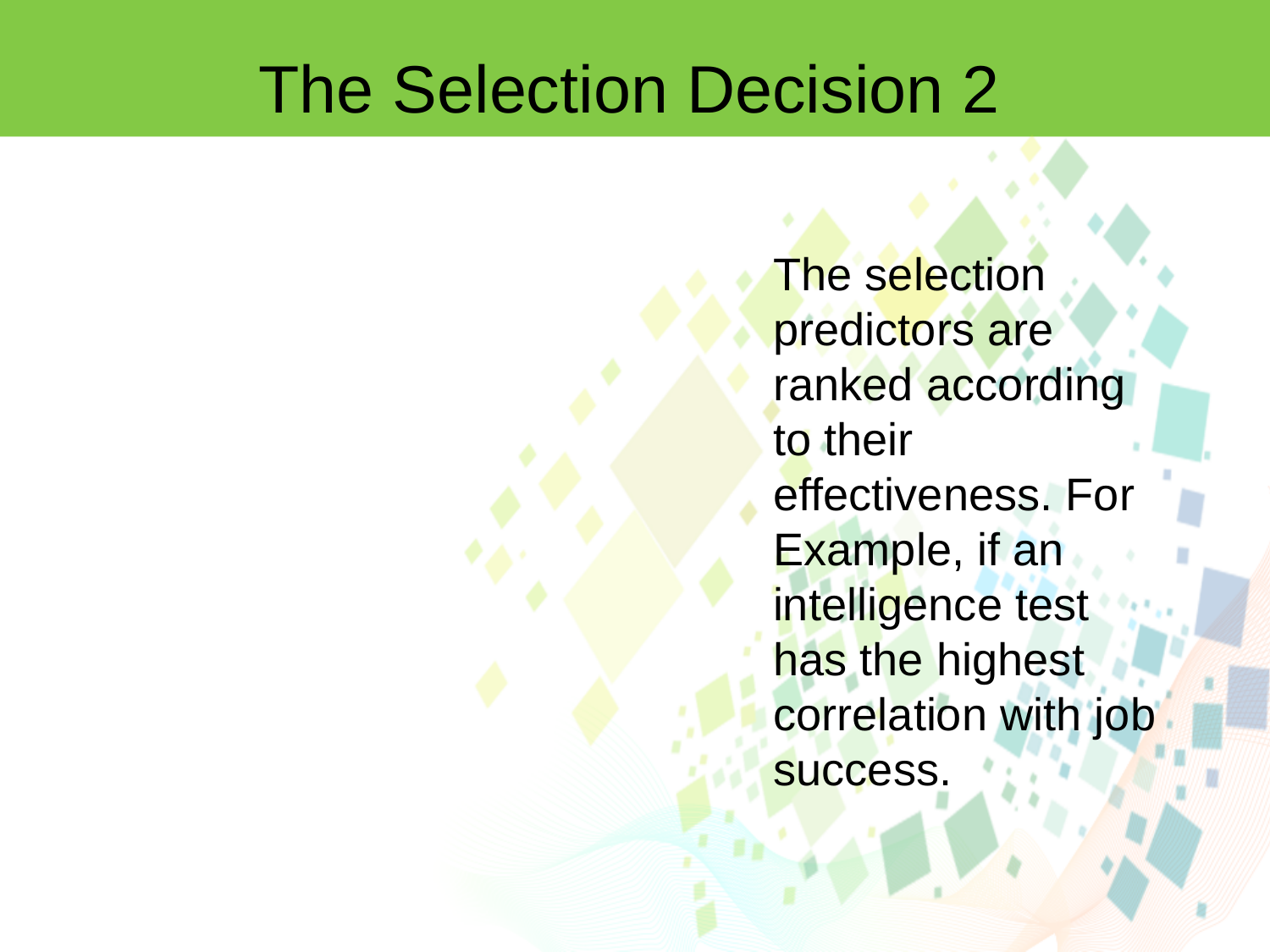

The Selection Decision 2
The selection predictors are ranked according to their effectiveness. For Example, if an intelligence test has the highest correlation with job success.